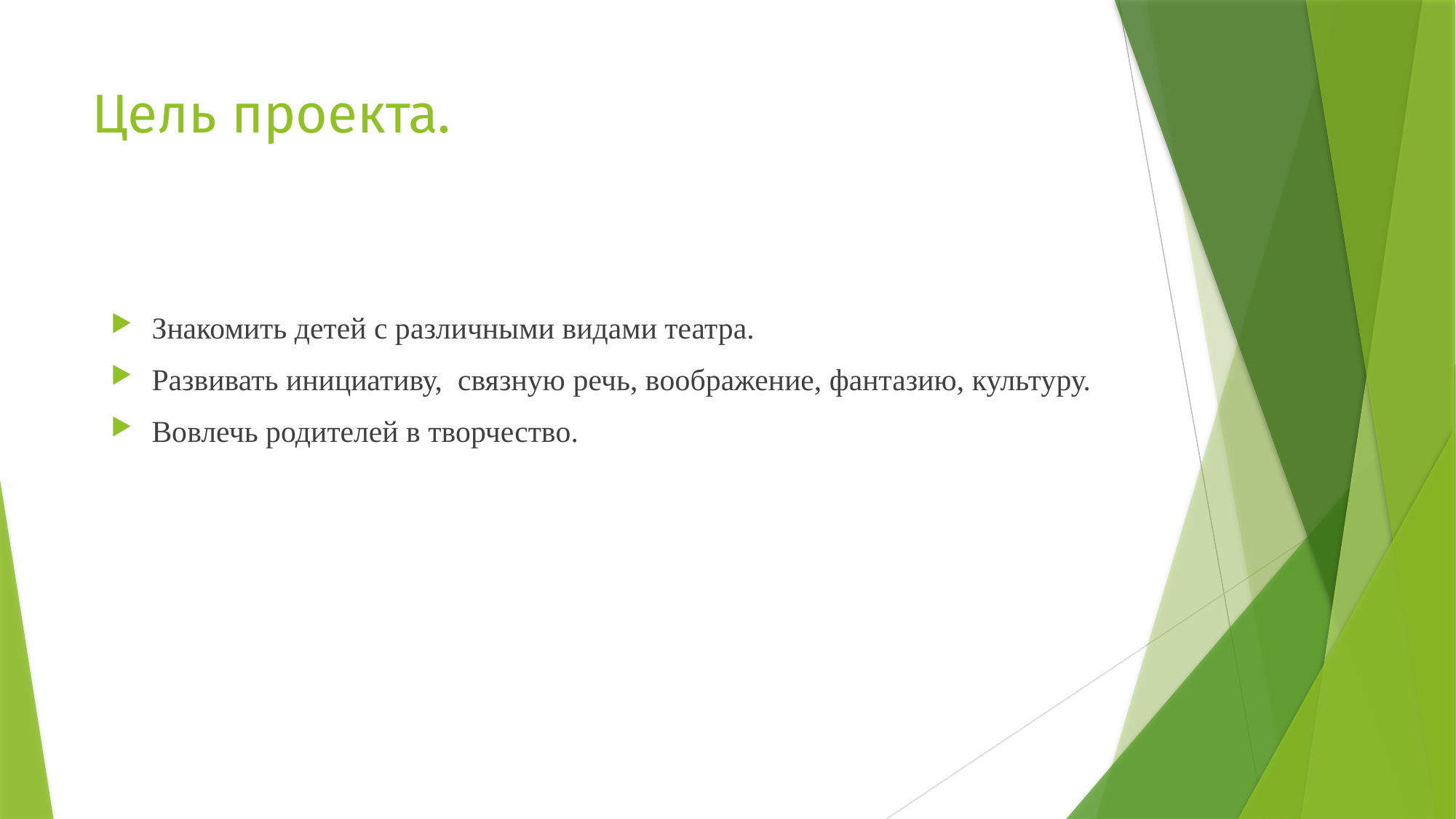

# Цель проекта.

Знакомить детей с различными видами театра.
Развивать инициативу,  связную речь, воображение, фантазию, культуру.
Вовлечь родителей в творчество.